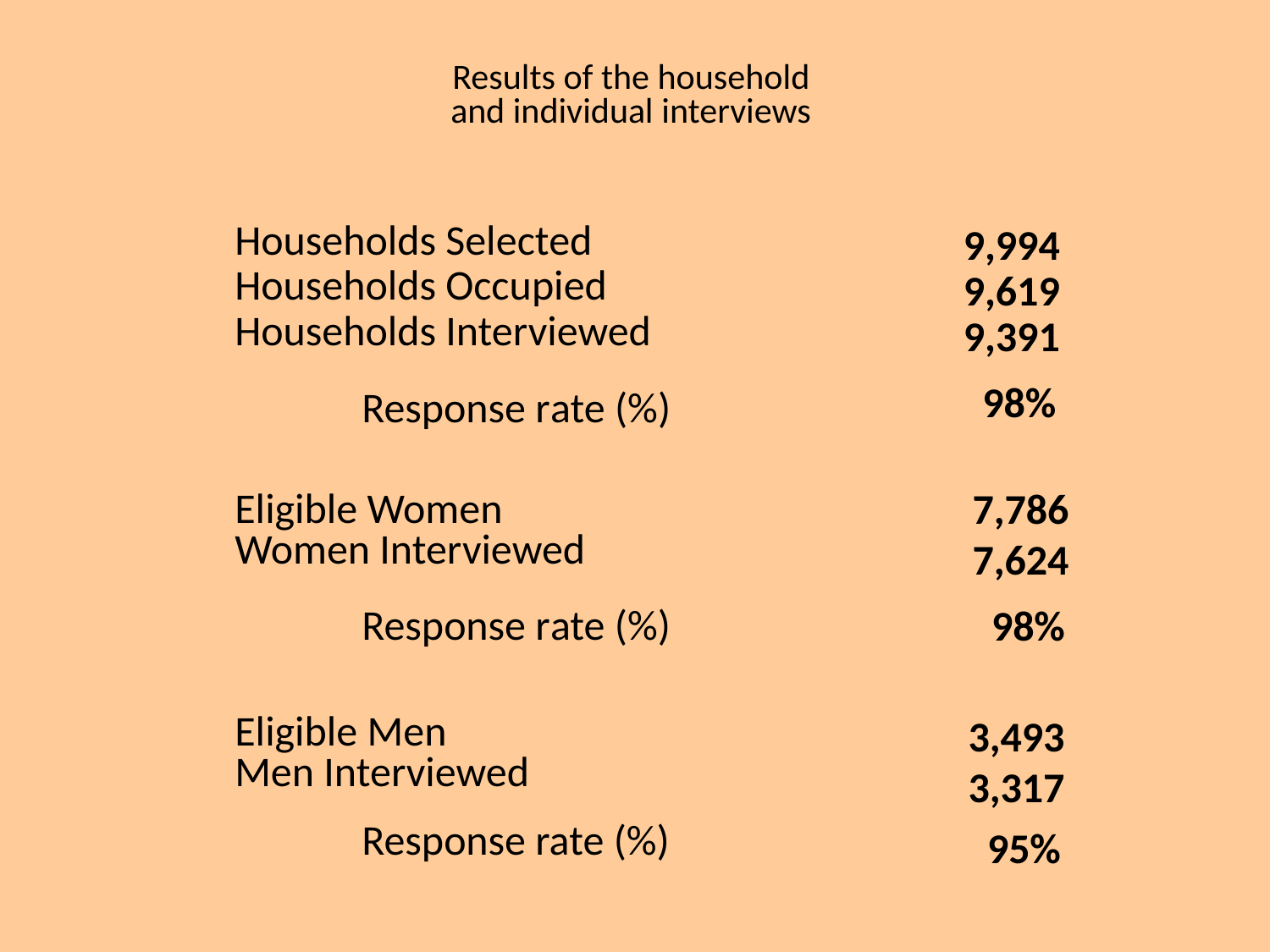

# Results of the household and individual interviews
Households Selected
Households Occupied
Households Interviewed

 	Response rate (%)
   9,994
   9,619
   9,391

     98%

     7,786
     7,624
       98%
Eligible Women
Women Interviewed

  	Response rate (%)
Eligible Men
Men Interviewed

  	Response rate (%)
  3,493
  3,317
    95%